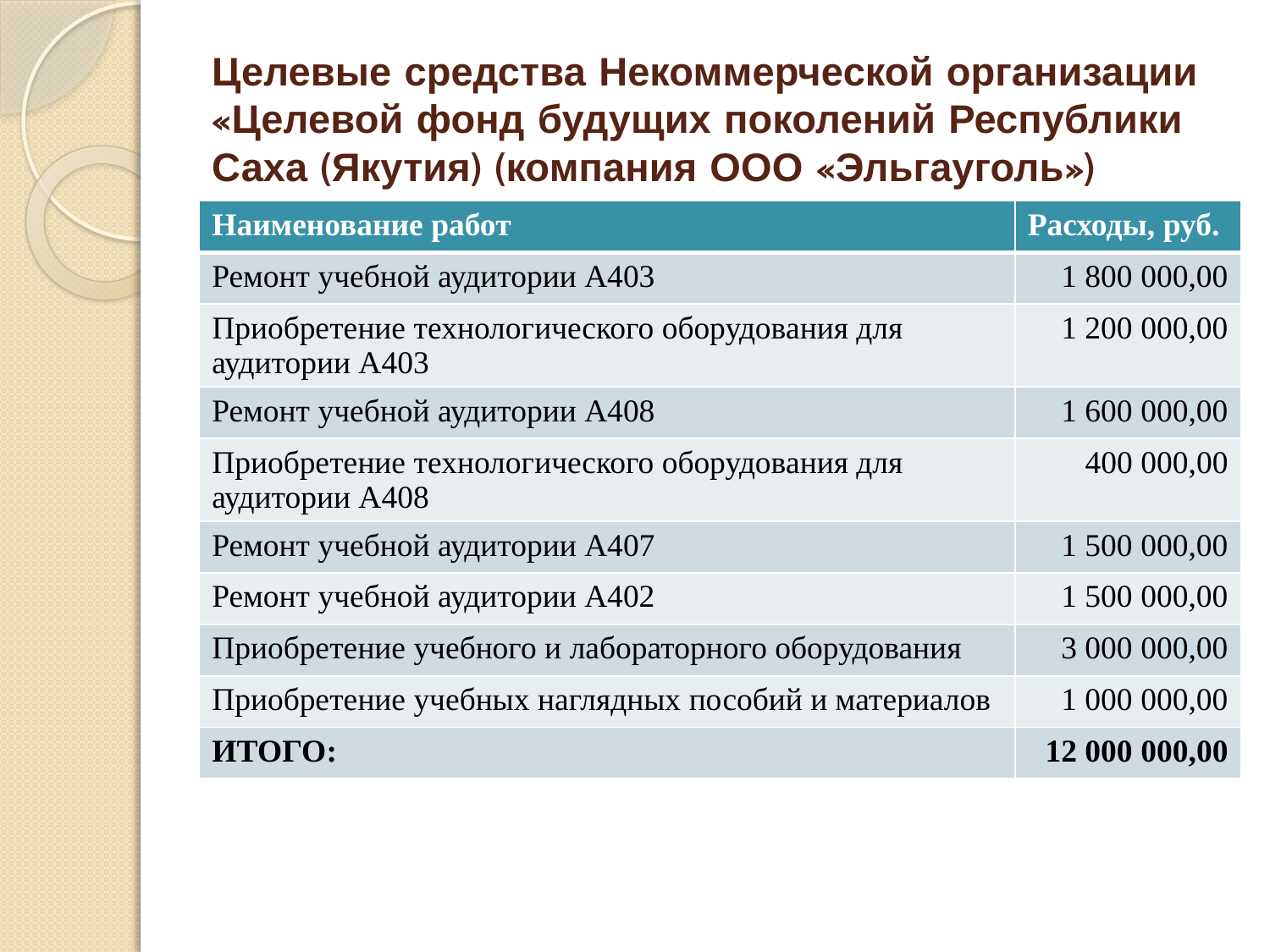

# Целевые средства Некоммерческой организации «Целевой фонд будущих поколений Республики Саха (Якутия) (компания ООО «Эльгауголь»)
| Наименование работ | Расходы, руб. |
| --- | --- |
| Ремонт учебной аудитории А403 | 1 800 000,00 |
| Приобретение технологического оборудования для аудитории А403 | 1 200 000,00 |
| Ремонт учебной аудитории А408 | 1 600 000,00 |
| Приобретение технологического оборудования для аудитории А408 | 400 000,00 |
| Ремонт учебной аудитории А407 | 1 500 000,00 |
| Ремонт учебной аудитории А402 | 1 500 000,00 |
| Приобретение учебного и лабораторного оборудования | 3 000 000,00 |
| Приобретение учебных наглядных пособий и материалов | 1 000 000,00 |
| ИТОГО: | 12 000 000,00 |